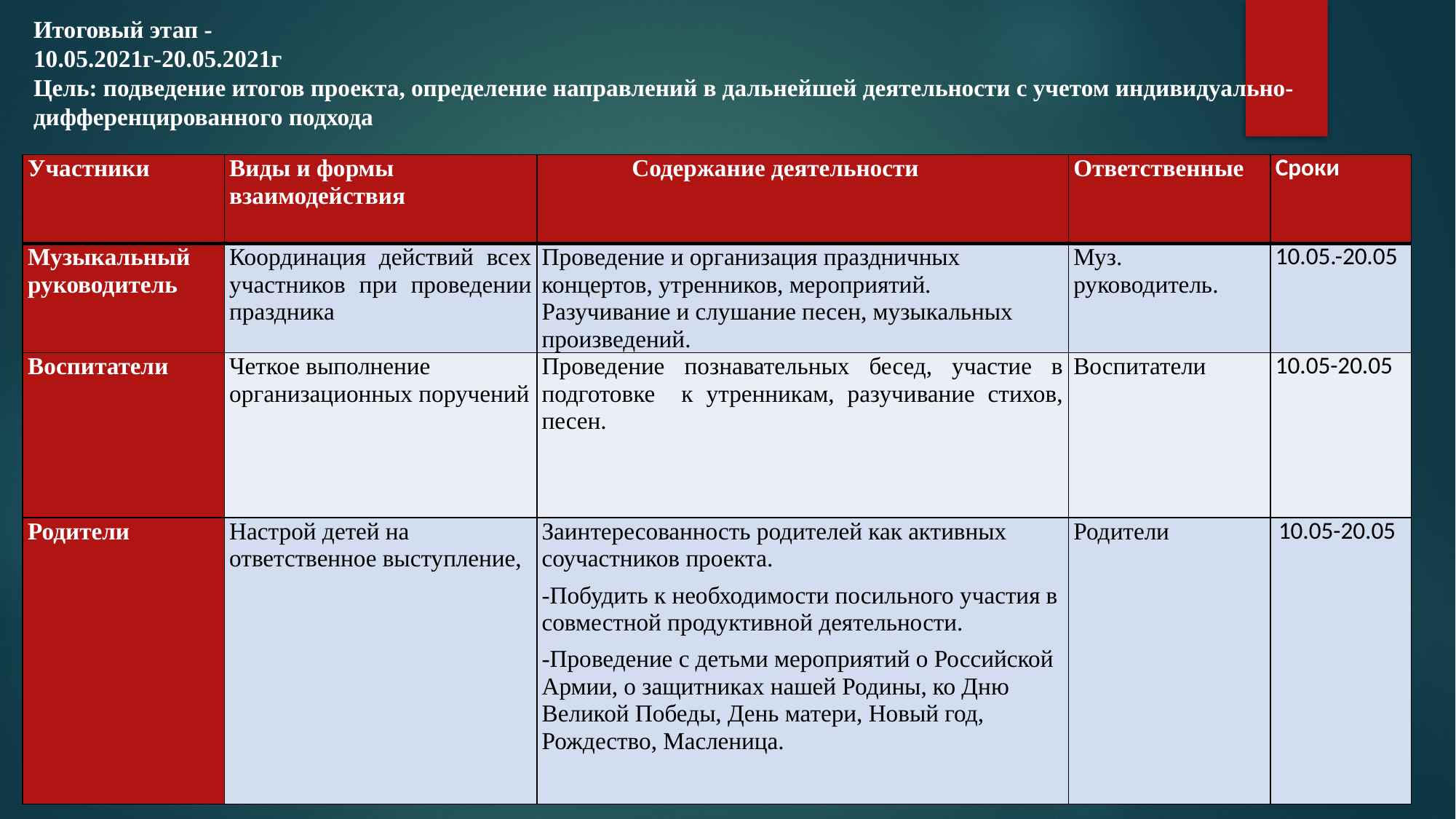

Итоговый этап -
10.05.2021г-20.05.2021г
Цель: подведение итогов проекта, определение направлений в дальнейшей деятельности с учетом индивидуально-дифференцированного подхода
| Участники | Виды и формы взаимодействия | Содержание деятельности | Ответственные | Сроки |
| --- | --- | --- | --- | --- |
| Музыкальный руководитель | Координация действий всех участников при проведении праздника | Проведение и организация праздничных концертов, утренников, мероприятий. Разучивание и слушание песен, музыкальных произведений. | Муз. руководитель. | 10.05.-20.05 |
| Воспитатели | Четкое выполнение организационных поручений | Проведение познавательных бесед, участие в подготовке к утренникам, разучивание стихов, песен. | Воспитатели | 10.05-20.05 |
| Родители | Настрой детей на ответственное выступление, | Заинтересованность родителей как активных соучастников проекта. -Побудить к необходимости посильного участия в совместной продуктивной деятельности. -Проведение с детьми мероприятий о Российской Армии, о защитниках нашей Родины, ко Дню Великой Победы, День матери, Новый год, Рождество, Масленица. | Родители | 10.05-20.05 |